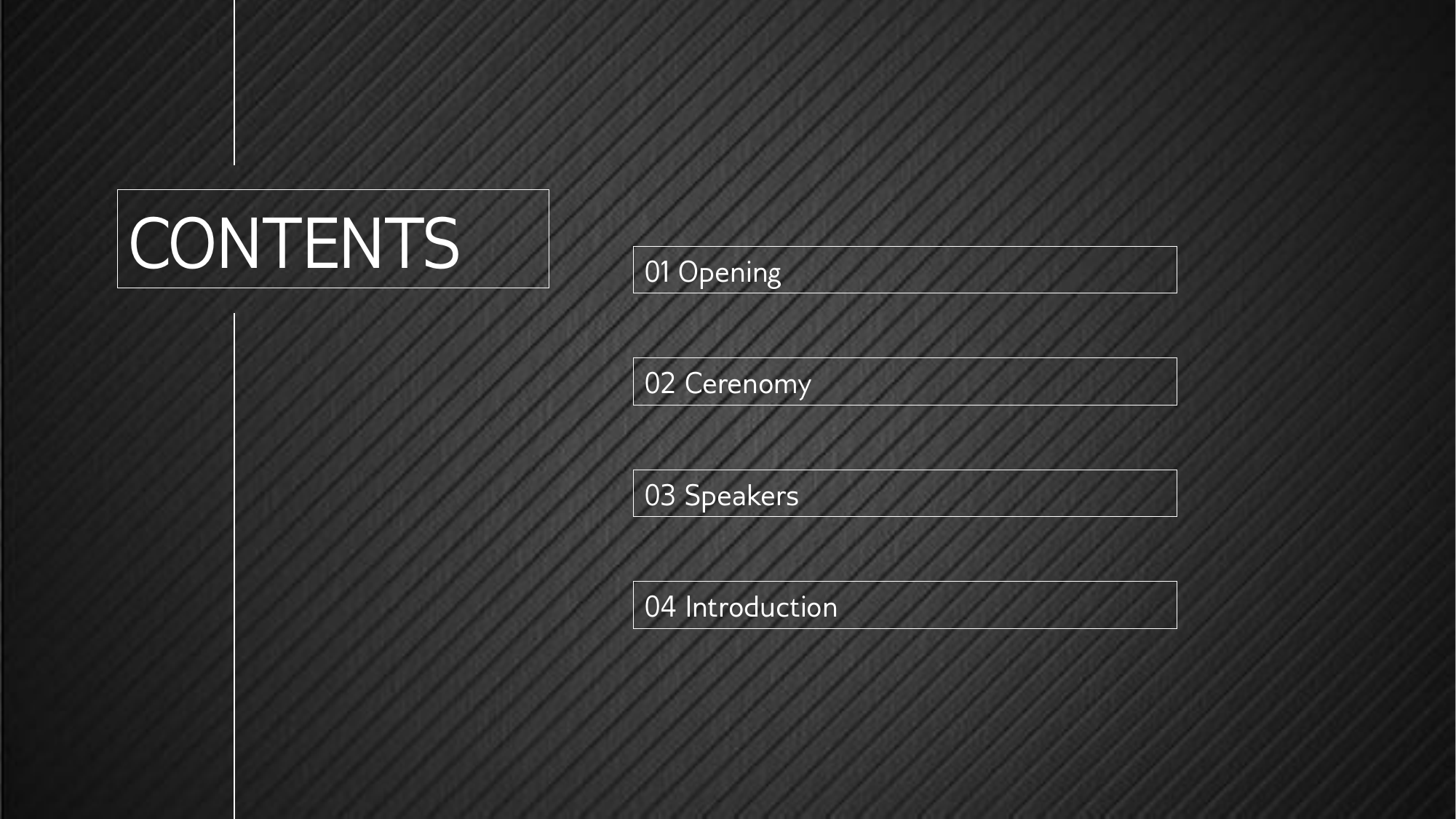

CONTENTS
01 Opening
02 Cerenomy
03 Speakers
04 Introduction